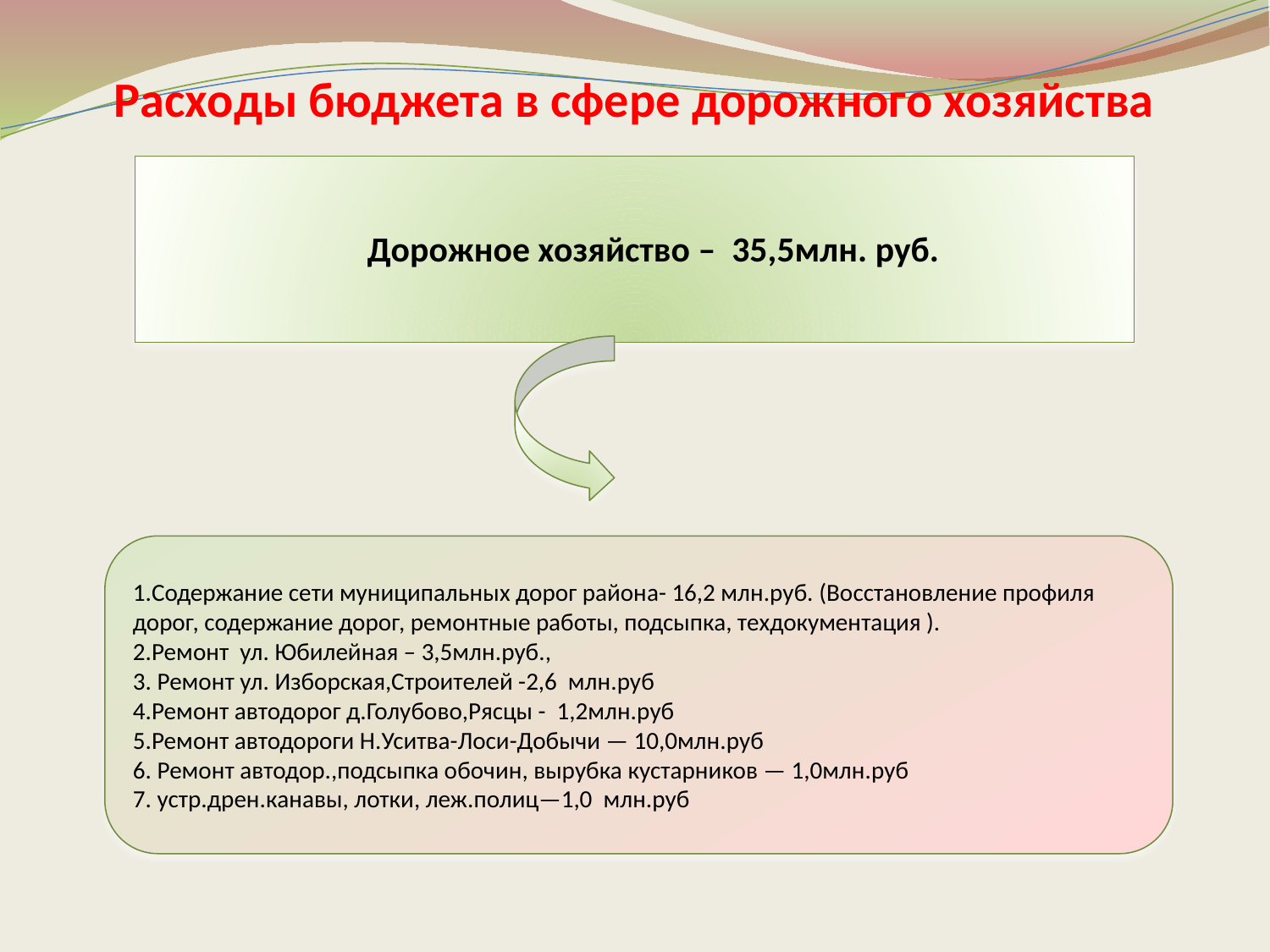

Расходы бюджета в сфере дорожного хозяйства
# Дорожное хозяйство –  35,5млн. руб.

1.Содержание сети муниципальных дорог района- 16,2 млн.руб. (Восстановление профиля дорог, содержание дорог, ремонтные работы, подсыпка, техдокументация ).
2.Ремонт  ул. Юбилейная – 3,5млн.руб.,
3. Ремонт ул. Изборская,Строителей -2,6  млн.руб
4.Ремонт автодорог д.Голубово,Рясцы -  1,2млн.руб
5.Ремонт автодороги Н.Уситва-Лоси-Добычи — 10,0млн.руб
6. Ремонт автодор.,подсыпка обочин, вырубка кустарников — 1,0млн.руб
7. устр.дрен.канавы, лотки, леж.полиц—1,0  млн.руб